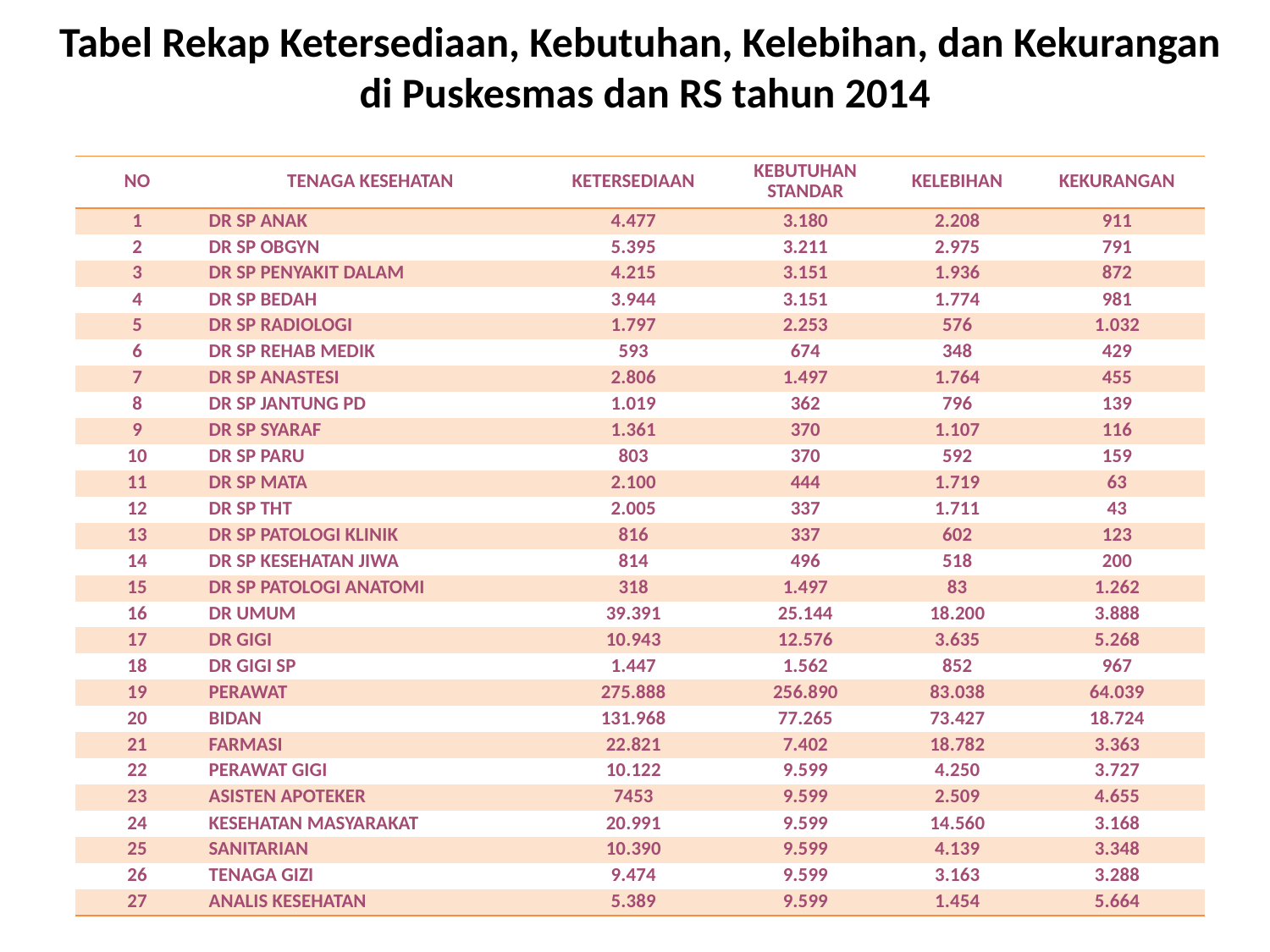

Tabel Rekap Ketersediaan, Kebutuhan, Kelebihan, dan Kekurangan
di Puskesmas dan RS tahun 2014

| NO | TENAGA KESEHATAN | KETERSEDIAAN | KEBUTUHAN STANDAR | KELEBIHAN | KEKURANGAN |
| --- | --- | --- | --- | --- | --- |
| 1 | DR SP ANAK | 4.477 | 3.180 | 2.208 | 911 |
| 2 | DR SP OBGYN | 5.395 | 3.211 | 2.975 | 791 |
| 3 | DR SP PENYAKIT DALAM | 4.215 | 3.151 | 1.936 | 872 |
| 4 | DR SP BEDAH | 3.944 | 3.151 | 1.774 | 981 |
| 5 | DR SP RADIOLOGI | 1.797 | 2.253 | 576 | 1.032 |
| 6 | DR SP REHAB MEDIK | 593 | 674 | 348 | 429 |
| 7 | DR SP ANASTESI | 2.806 | 1.497 | 1.764 | 455 |
| 8 | DR SP JANTUNG PD | 1.019 | 362 | 796 | 139 |
| 9 | DR SP SYARAF | 1.361 | 370 | 1.107 | 116 |
| 10 | DR SP PARU | 803 | 370 | 592 | 159 |
| 11 | DR SP MATA | 2.100 | 444 | 1.719 | 63 |
| 12 | DR SP THT | 2.005 | 337 | 1.711 | 43 |
| 13 | DR SP PATOLOGI KLINIK | 816 | 337 | 602 | 123 |
| 14 | DR SP KESEHATAN JIWA | 814 | 496 | 518 | 200 |
| 15 | DR SP PATOLOGI ANATOMI | 318 | 1.497 | 83 | 1.262 |
| 16 | DR UMUM | 39.391 | 25.144 | 18.200 | 3.888 |
| 17 | DR GIGI | 10.943 | 12.576 | 3.635 | 5.268 |
| 18 | DR GIGI SP | 1.447 | 1.562 | 852 | 967 |
| 19 | PERAWAT | 275.888 | 256.890 | 83.038 | 64.039 |
| 20 | BIDAN | 131.968 | 77.265 | 73.427 | 18.724 |
| 21 | FARMASI | 22.821 | 7.402 | 18.782 | 3.363 |
| 22 | PERAWAT GIGI | 10.122 | 9.599 | 4.250 | 3.727 |
| 23 | ASISTEN APOTEKER | 7453 | 9.599 | 2.509 | 4.655 |
| 24 | KESEHATAN MASYARAKAT | 20.991 | 9.599 | 14.560 | 3.168 |
| 25 | SANITARIAN | 10.390 | 9.599 | 4.139 | 3.348 |
| 26 | TENAGA GIZI | 9.474 | 9.599 | 3.163 | 3.288 |
| 27 | ANALIS KESEHATAN | 5.389 | 9.599 | 1.454 | 5.664 |